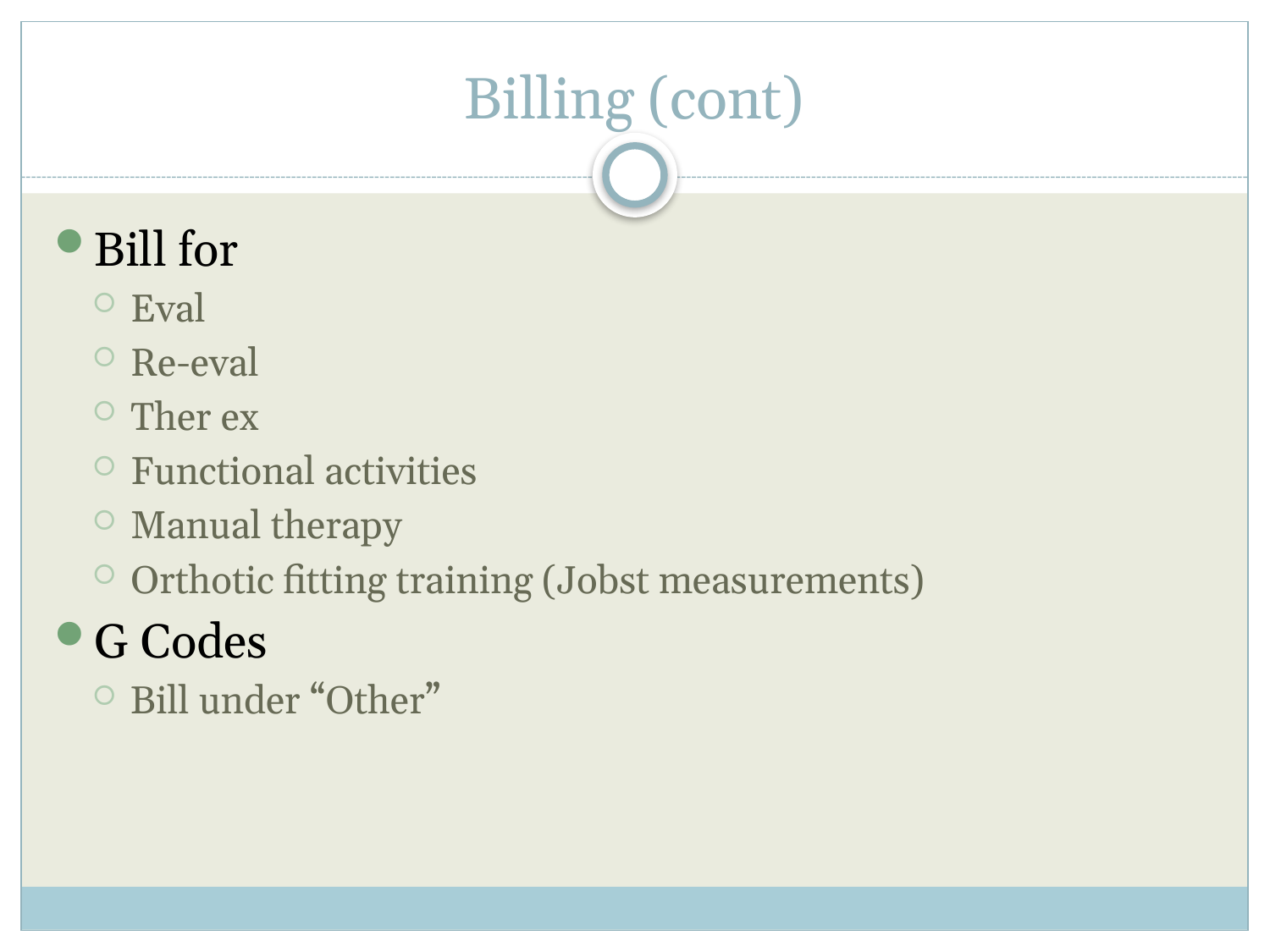

# Billing (cont)
Bill for
Eval
Re-eval
Ther ex
Functional activities
Manual therapy
Orthotic fitting training (Jobst measurements)
G Codes
Bill under “Other”